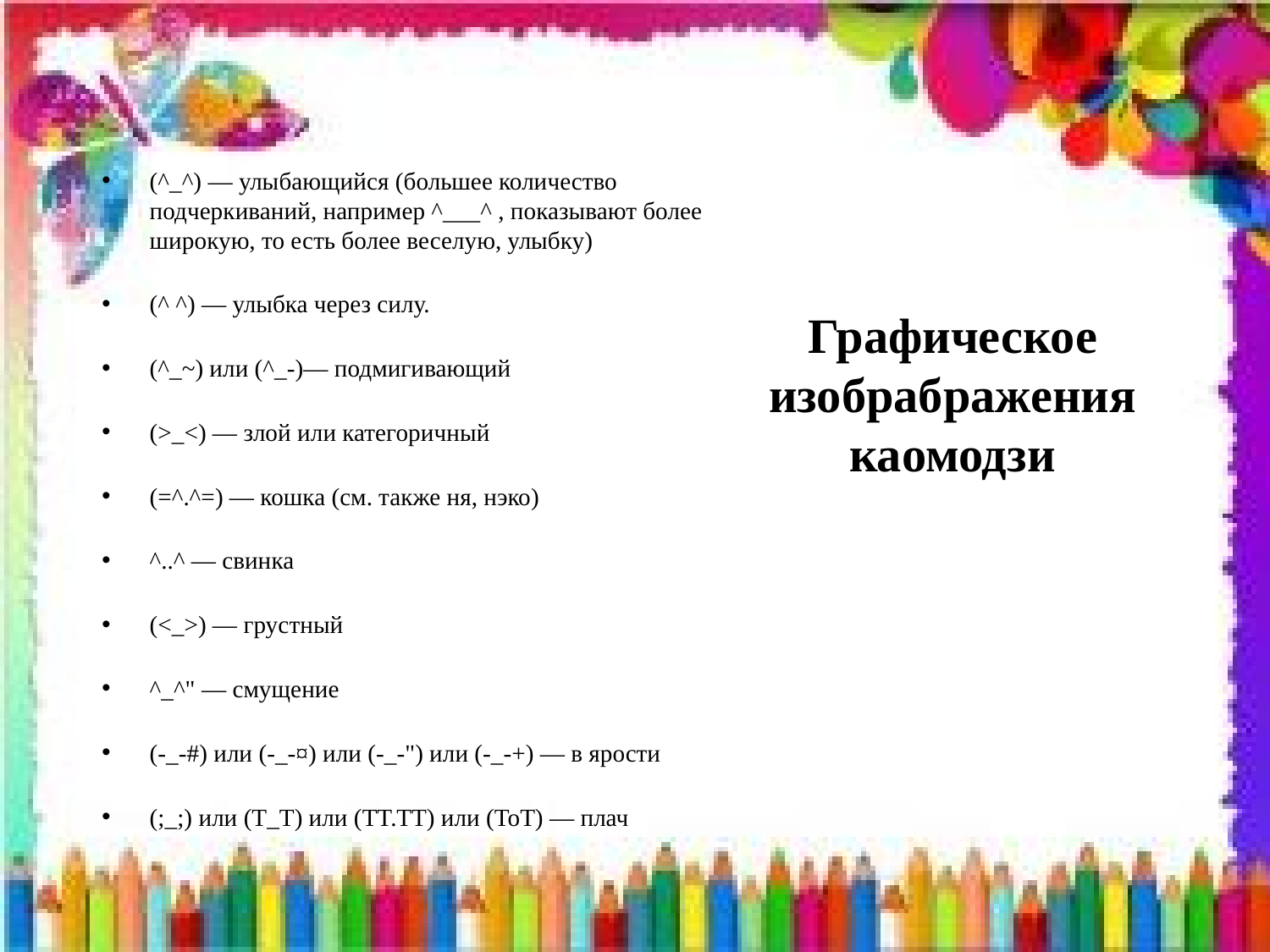

(^_^) — улыбающийся (большее количество подчеркиваний, например ^___^ , показывают более широкую, то есть более веселую, улыбку)
(^ ^) — улыбка через силу.
(^_~) или (^_-)— подмигивающий
(>_<) — злой или категоричный
(=^.^=) — кошка (см. также ня, нэко)
^..^ — свинка
(<_>) — грустный
^_^" — смущение
(-_-#) или (-_-¤) или (-_-") или (-_-+) — в ярости
(;_;) или (T_T) или (TT.TT) или (ToT) — плач
Графическое изобрабражения каомодзи